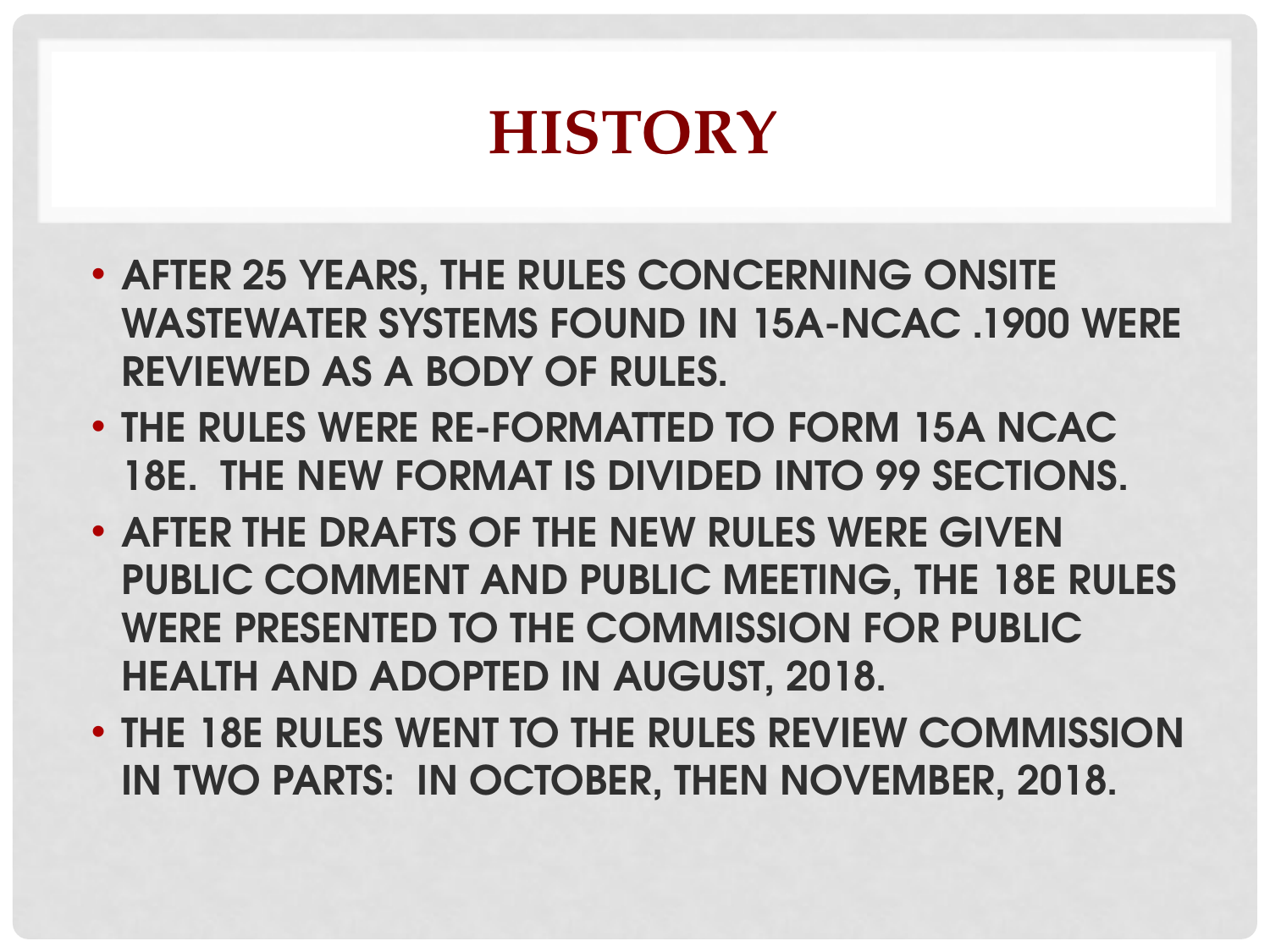

# HISTORY
AFTER 25 YEARS, THE RULES CONCERNING ONSITE WASTEWATER SYSTEMS FOUND IN 15A-NCAC .1900 WERE REVIEWED AS A BODY OF RULES.
THE RULES WERE RE-FORMATTED TO FORM 15A NCAC 18E.  THE NEW FORMAT IS DIVIDED INTO 99 SECTIONS.
AFTER THE DRAFTS OF THE NEW RULES WERE GIVEN PUBLIC COMMENT AND PUBLIC MEETING, THE 18E RULES WERE PRESENTED TO THE COMMISSION FOR PUBLIC HEALTH AND ADOPTED IN AUGUST, 2018.
THE 18E RULES WENT TO THE RULES REVIEW COMMISSION IN TWO PARTS:  IN OCTOBER, THEN NOVEMBER, 2018.